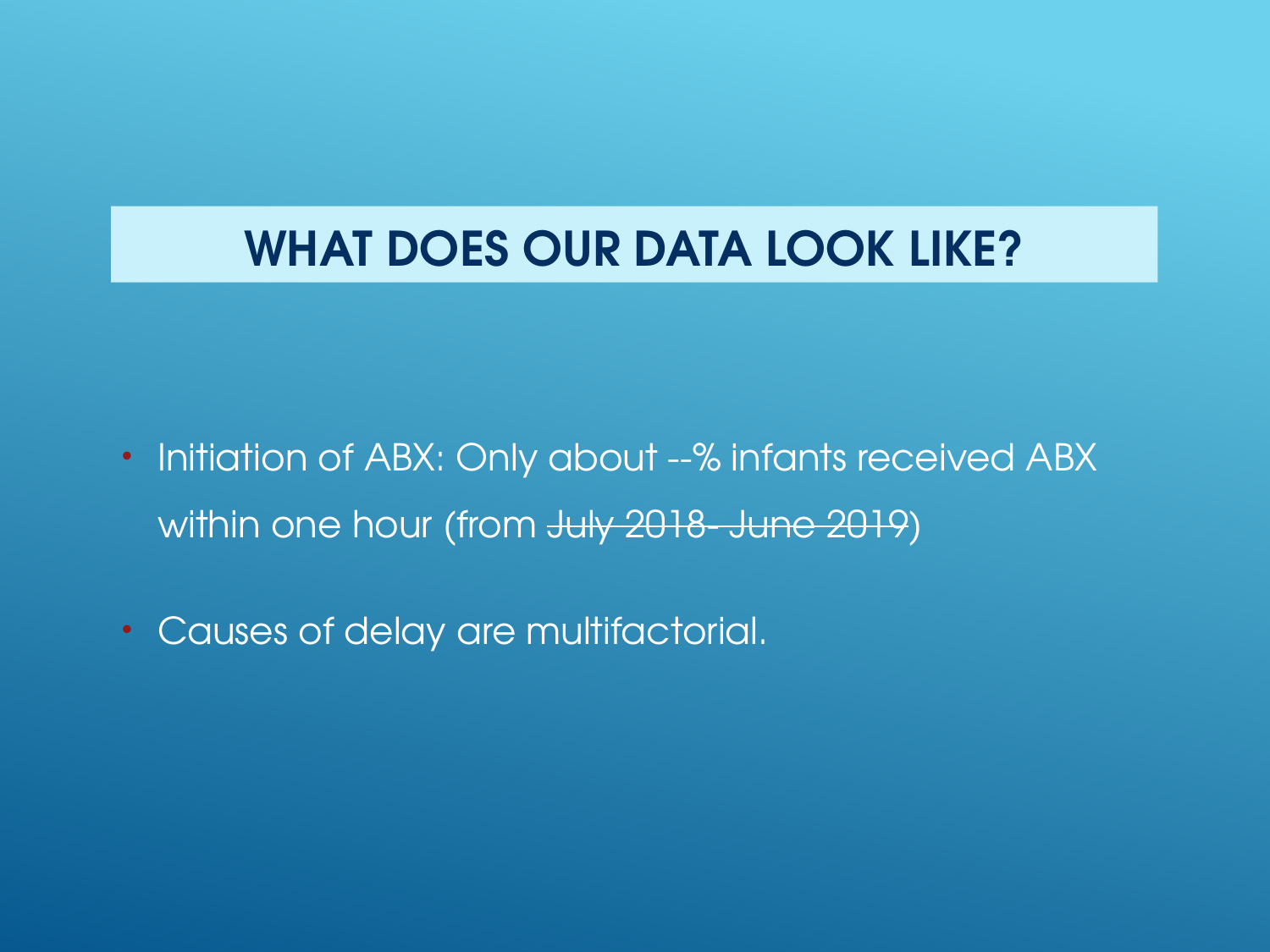

# What does our data look like?
Initiation of ABX: Only about --% infants received ABX within one hour (from July 2018- June 2019)
Causes of delay are multifactorial.